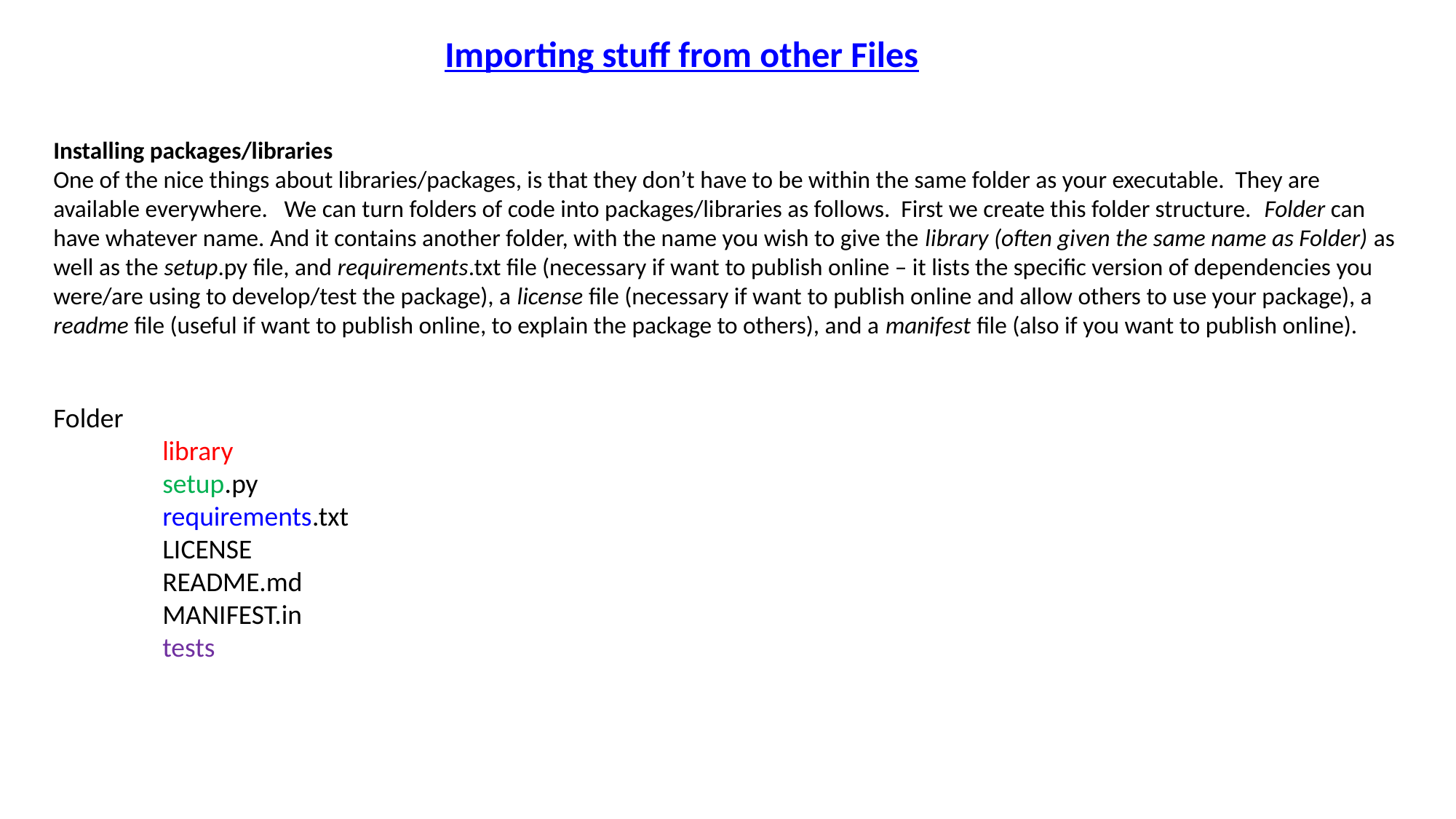

Importing stuff from other Files
Installing packages/libraries
One of the nice things about libraries/packages, is that they don’t have to be within the same folder as your executable.  They are available everywhere.   We can turn folders of code into packages/libraries as follows.  First we create this folder structure.  Folder can have whatever name. And it contains another folder, with the name you wish to give the library (often given the same name as Folder) as well as the setup.py file, and requirements.txt file (necessary if want to publish online – it lists the specific version of dependencies you were/are using to develop/test the package), a license file (necessary if want to publish online and allow others to use your package), a readme file (useful if want to publish online, to explain the package to others), and a manifest file (also if you want to publish online).
Folder
	library
	setup.py
	requirements.txt
	LICENSE
	README.md
	MANIFEST.in
	tests